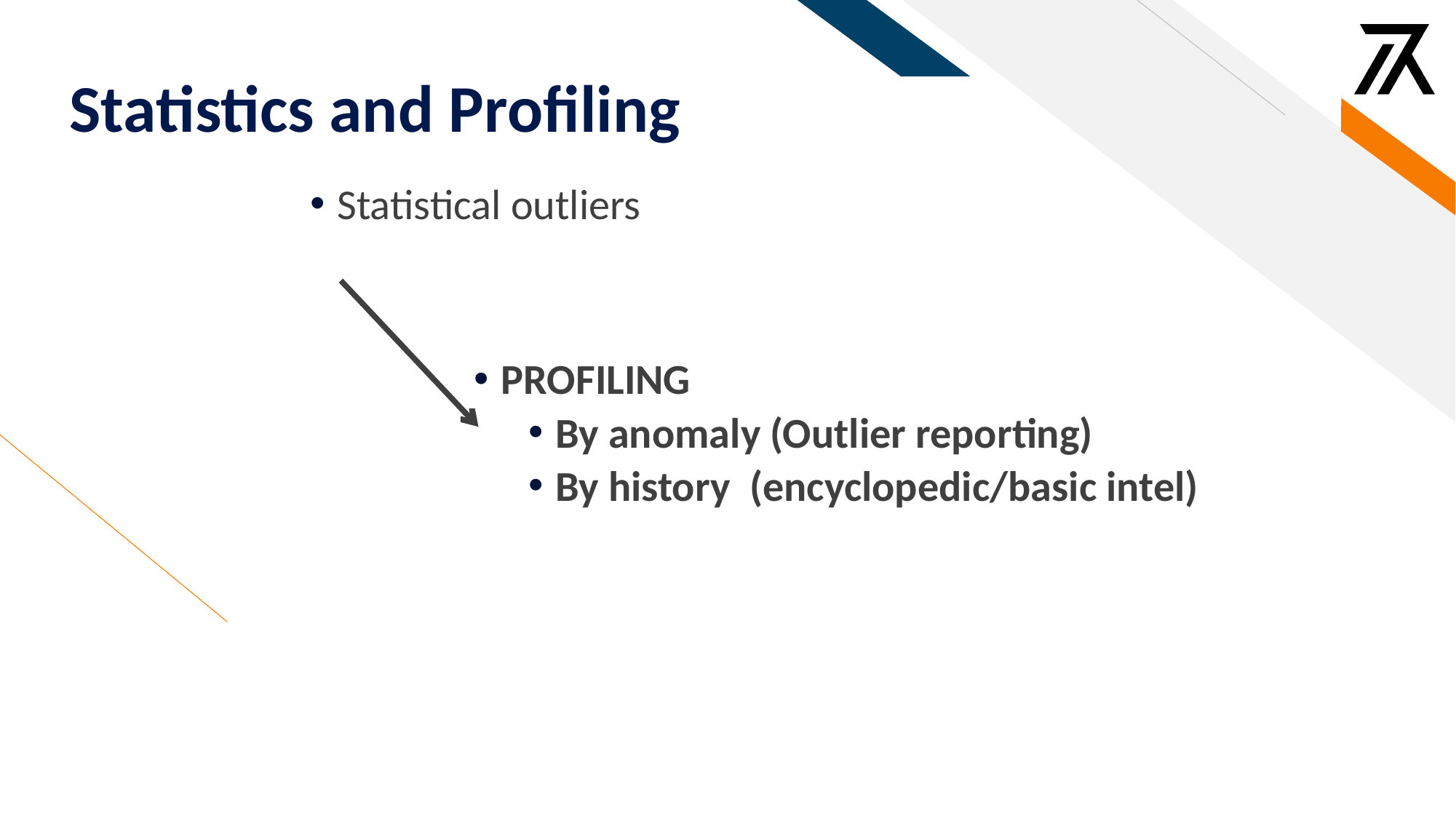

# Statistics and Profiling
Statistical outliers

PROFILING
By anomaly (Outlier reporting)
By history  (encyclopedic/basic intel)